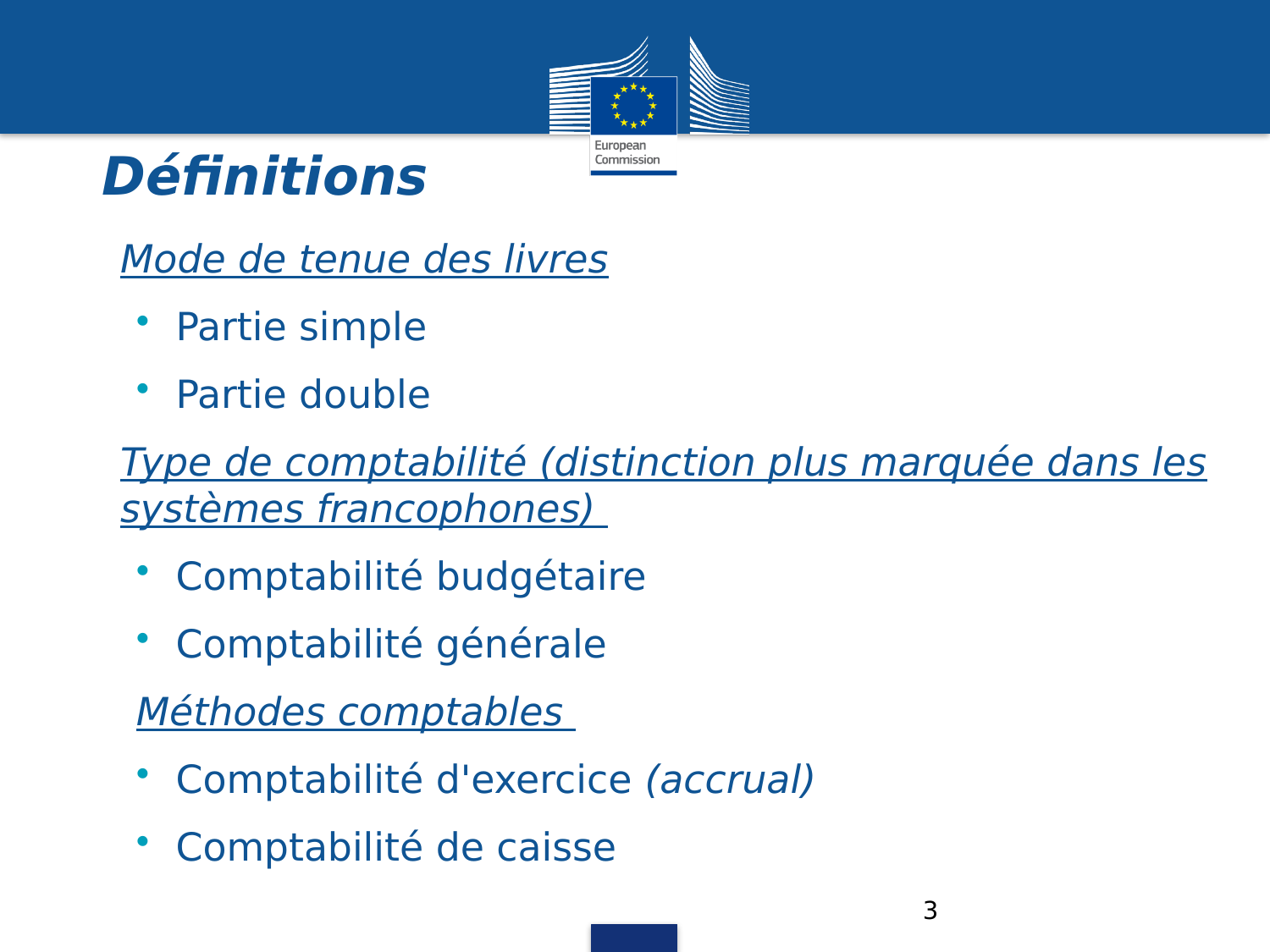

# Définitions
Mode de tenue des livres
Partie simple
Partie double
Type de comptabilité (distinction plus marquée dans les systèmes francophones)
Comptabilité budgétaire
Comptabilité générale
Méthodes comptables
Comptabilité d'exercice (accrual)
Comptabilité de caisse
3